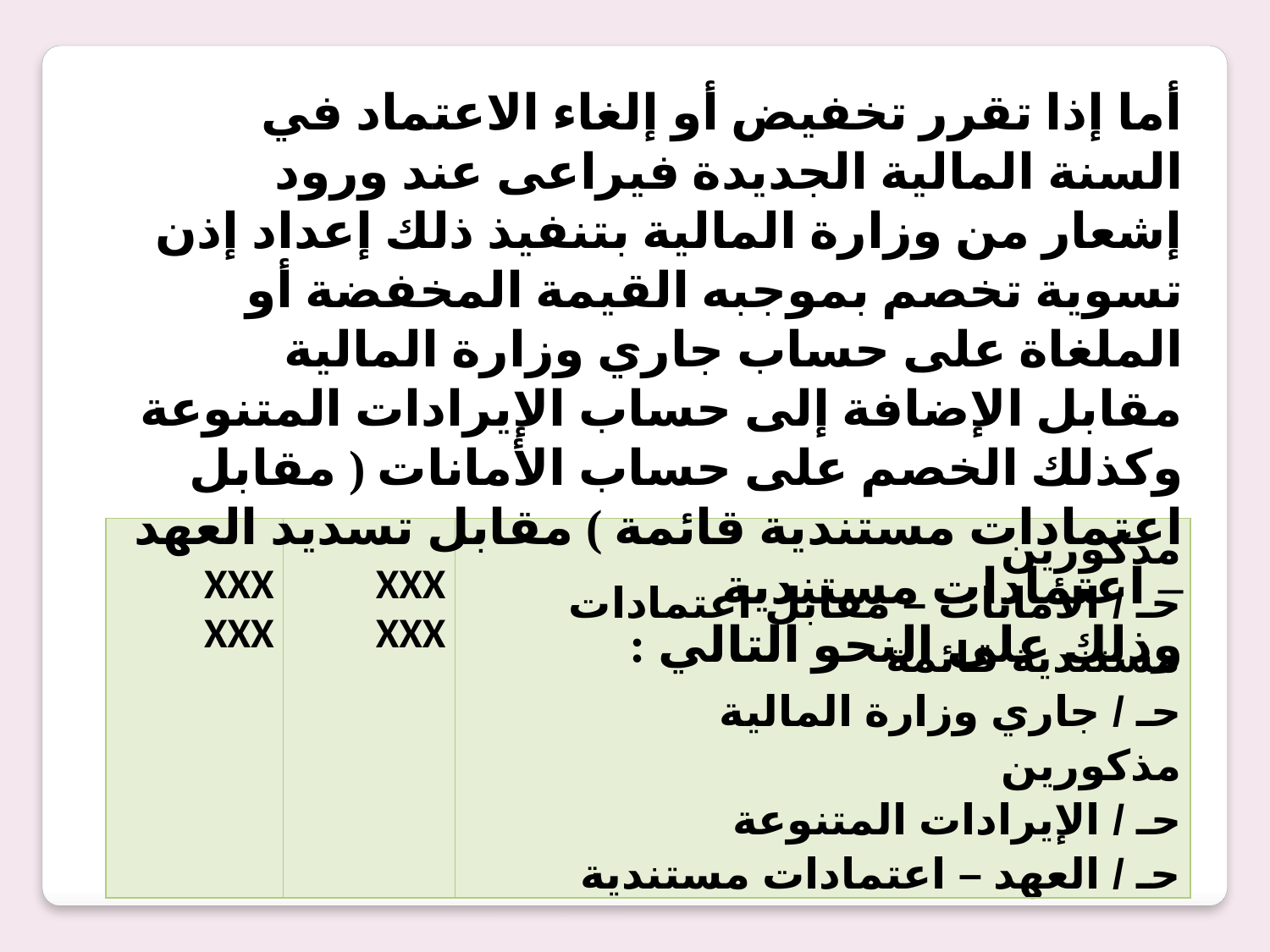

أما إذا تقرر تخفيض أو إلغاء الاعتماد في السنة المالية الجديدة فيراعى عند ورود إشعار من وزارة المالية بتنفيذ ذلك إعداد إذن تسوية تخصم بموجبه القيمة المخفضة أو الملغاة على حساب جاري وزارة المالية مقابل الإضافة إلى حساب الإيرادات المتنوعة وكذلك الخصم على حساب الأمانات ( مقابل اعتمادات مستندية قائمة ) مقابل تسديد العهد – اعتمادات مستندية
وذلك على النحو التالي :
| XXX XXX | XXX XXX | مذكورين حـ / الأمانات – مقابل اعتمادات مستندية قائمة حـ / جاري وزارة المالية مذكورين حـ / الإيرادات المتنوعة حـ / العهد – اعتمادات مستندية |
| --- | --- | --- |